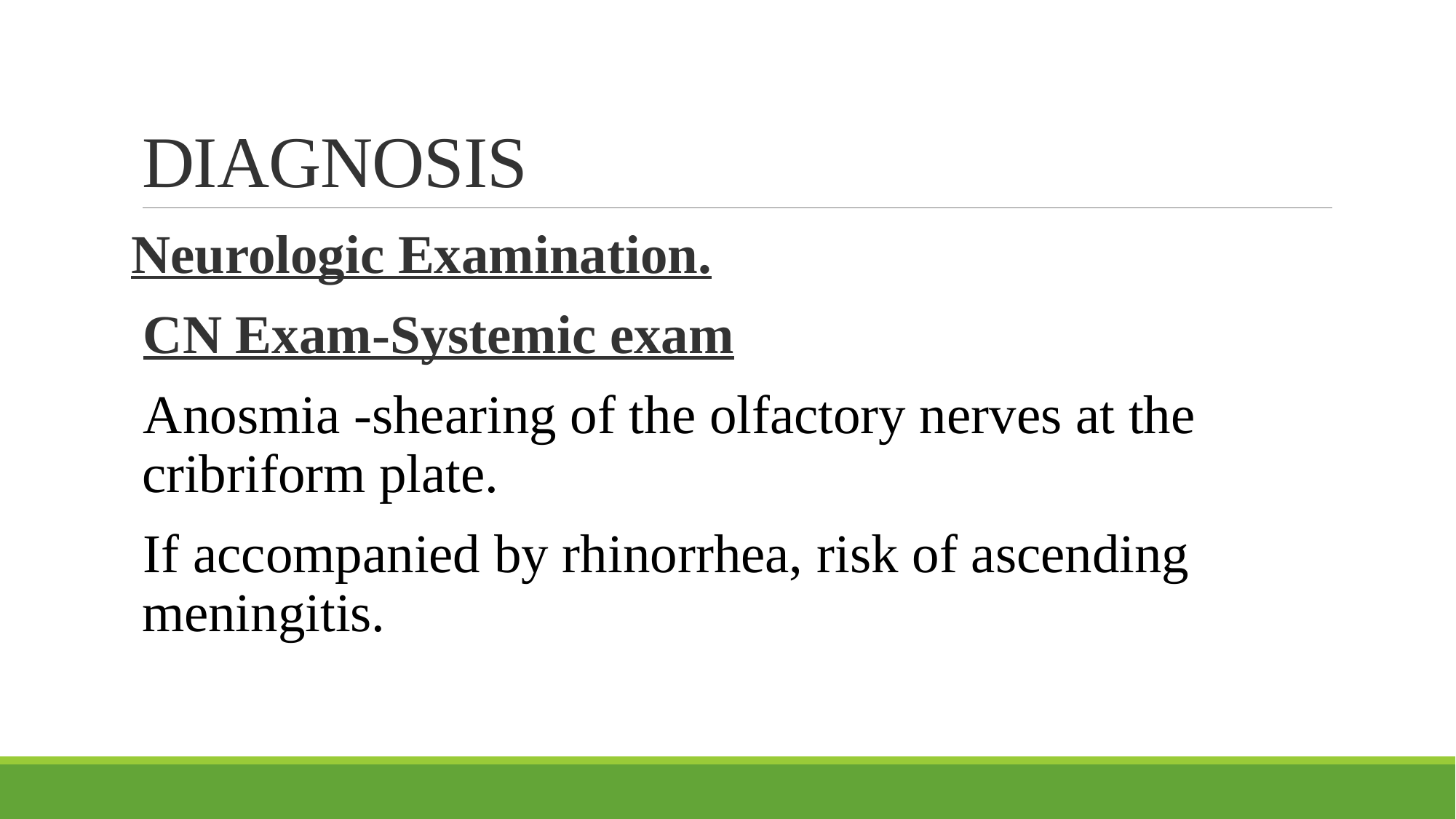

# DIAGNOSIS
Neurologic Examination.
CN Exam-Systemic exam
Anosmia -shearing of the olfactory nerves at the cribriform plate.
If accompanied by rhinorrhea, risk of ascending meningitis.